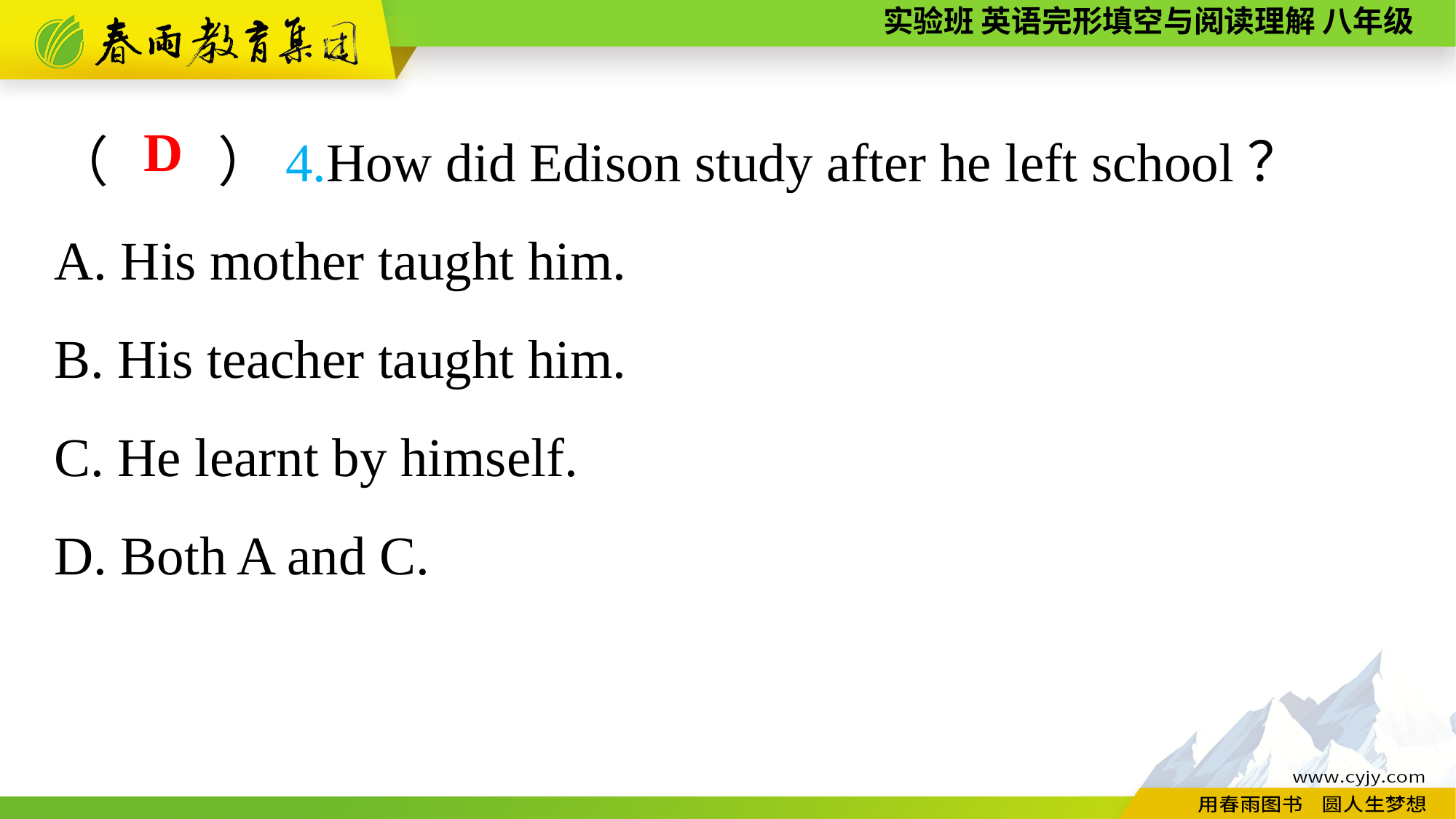

（　　）4.How did Edison study after he left school？
A. His mother taught him.
B. His teacher taught him.
C. He learnt by himself.
D. Both A and C.
D